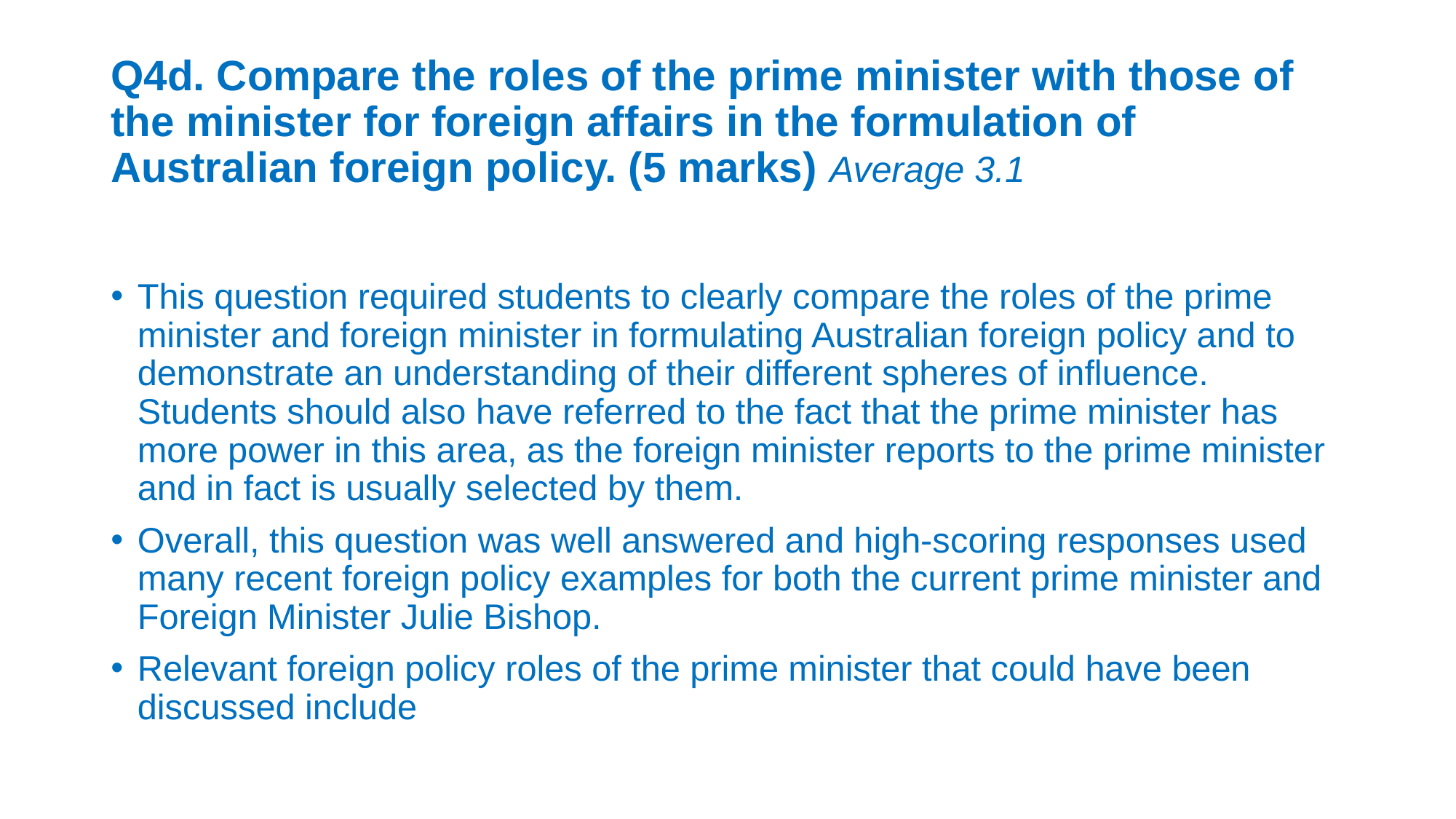

# Q4d. Compare the roles of the prime minister with those of the minister for foreign affairs in the formulation of Australian foreign policy. (5 marks) Average 3.1

This question required students to clearly compare the roles of the prime minister and foreign minister in formulating Australian foreign policy and to demonstrate an understanding of their different spheres of influence. Students should also have referred to the fact that the prime minister has more power in this area, as the foreign minister reports to the prime minister and in fact is usually selected by them.
Overall, this question was well answered and high-scoring responses used many recent foreign policy examples for both the current prime minister and Foreign Minister Julie Bishop.
Relevant foreign policy roles of the prime minister that could have been discussed include